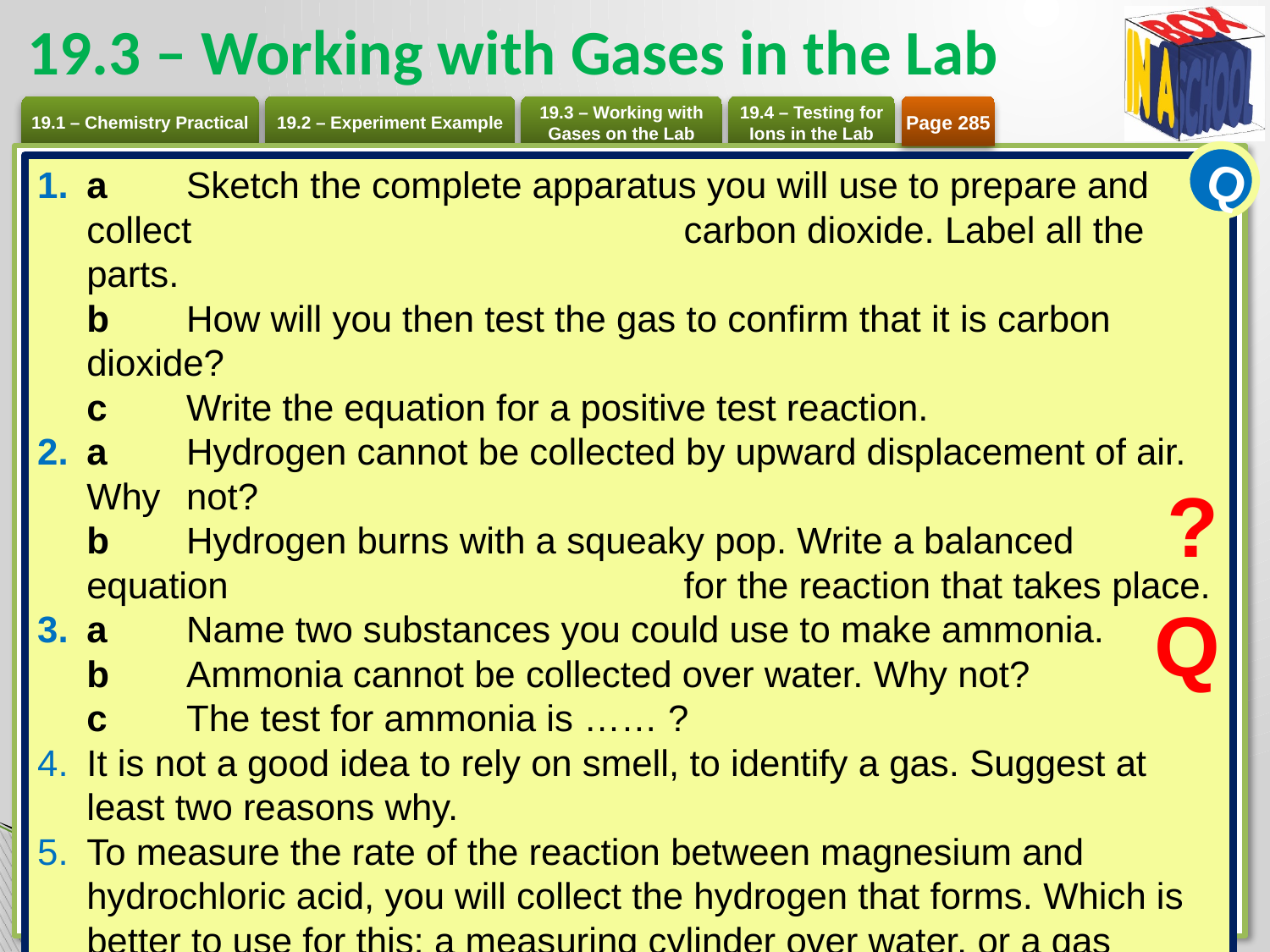

# 19.3 – Working with Gases in the Lab
Page 285
Q
a 	Sketch the complete apparatus you will use to prepare and collect  	carbon dioxide. Label all the parts.
b 	How will you then test the gas to confirm that it is carbon dioxide?
c 	Write the equation for a positive test reaction.
a 	Hydrogen cannot be collected by upward displacement of air. Why 	not?
b 	Hydrogen burns with a squeaky pop. Write a balanced equation 	for the reaction that takes place.
a 	Name two substances you could use to make ammonia.
b 	Ammonia cannot be collected over water. Why not?
c 	The test for ammonia is …… ?
It is not a good idea to rely on smell, to identify a gas. Suggest at least two reasons why.
To measure the rate of the reaction between magnesium and hydrochloric acid, you will collect the hydrogen that forms. Which is better to use for this: a measuring cylinder over water, or a gas syringe? Give more than one reason.
?
Q